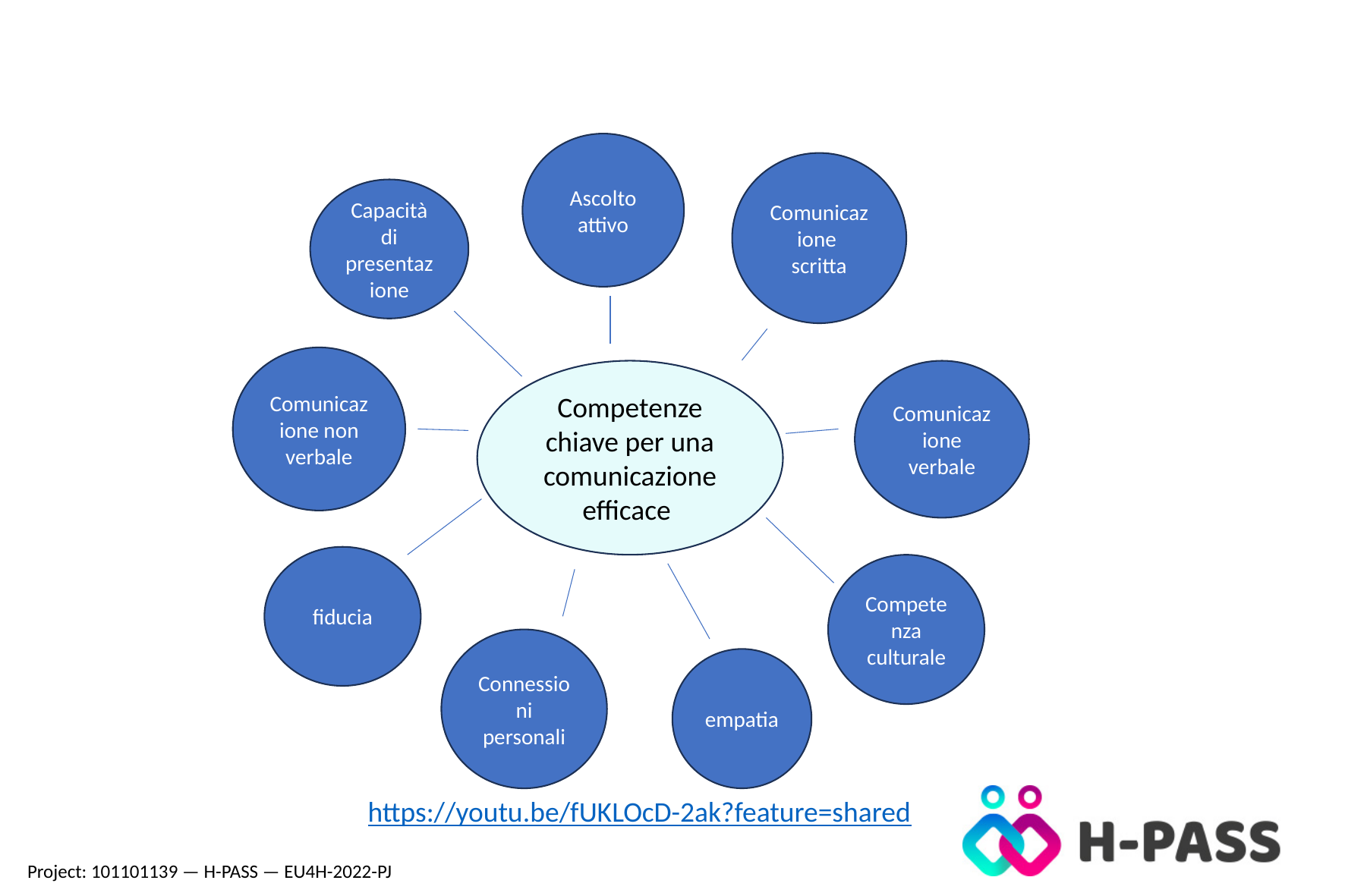

Ascolto attivo
Comunicazione
scritta
Capacità di presentazione
Comunicazione non verbale
Comunicazione verbale
Competenze chiave per una comunicazione efficace
fiducia
Competenza culturale
Connessioni
personali
empatia
https://youtu.be/fUKLOcD-2ak?feature=shared
Project: 101101139 — H-PASS — EU4H-2022-PJ